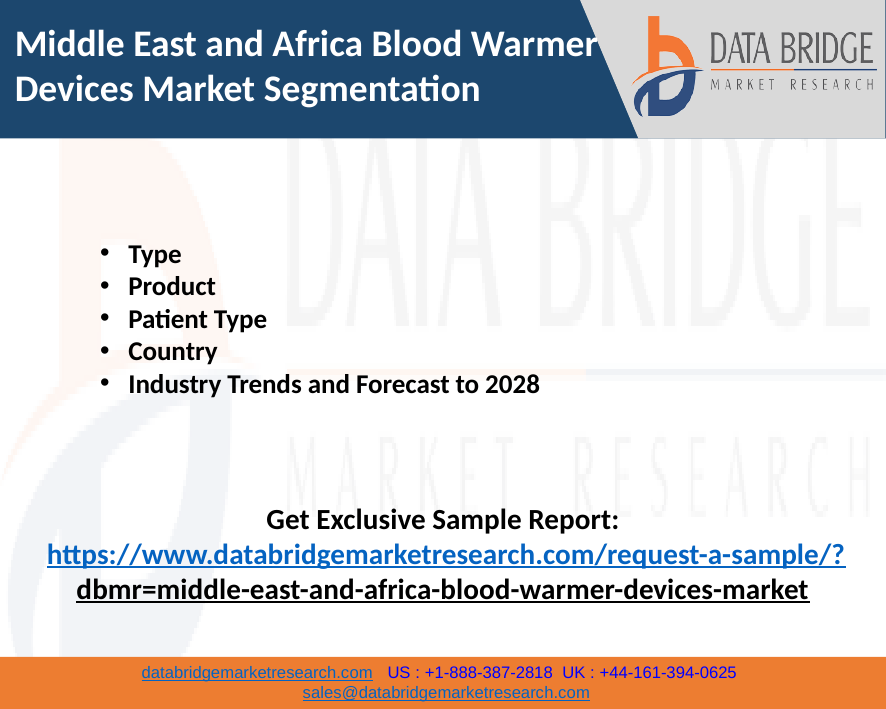

Middle East and Africa Blood Warmer Devices Market Segmentation

Type
Product
Patient Type
Country
Industry Trends and Forecast to 2028

Get Exclusive Sample Report: https://www.databridgemarketresearch.com/request-a-sample/?dbmr=middle-east-and-africa-blood-warmer-devices-market
6